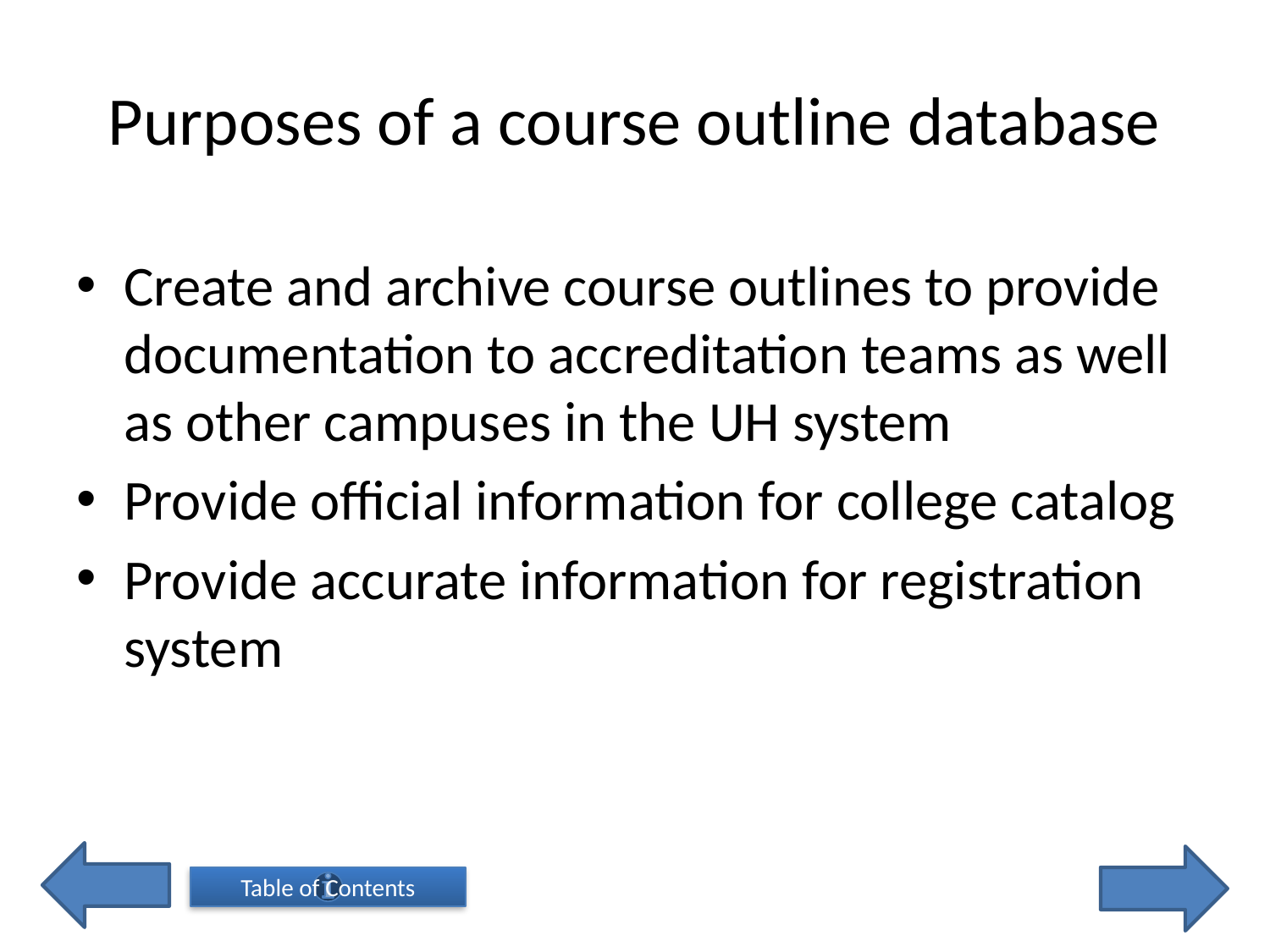

# Purposes of a course outline database
Create and archive course outlines to provide documentation to accreditation teams as well as other campuses in the UH system
Provide official information for college catalog
Provide accurate information for registration system

Table of Contents